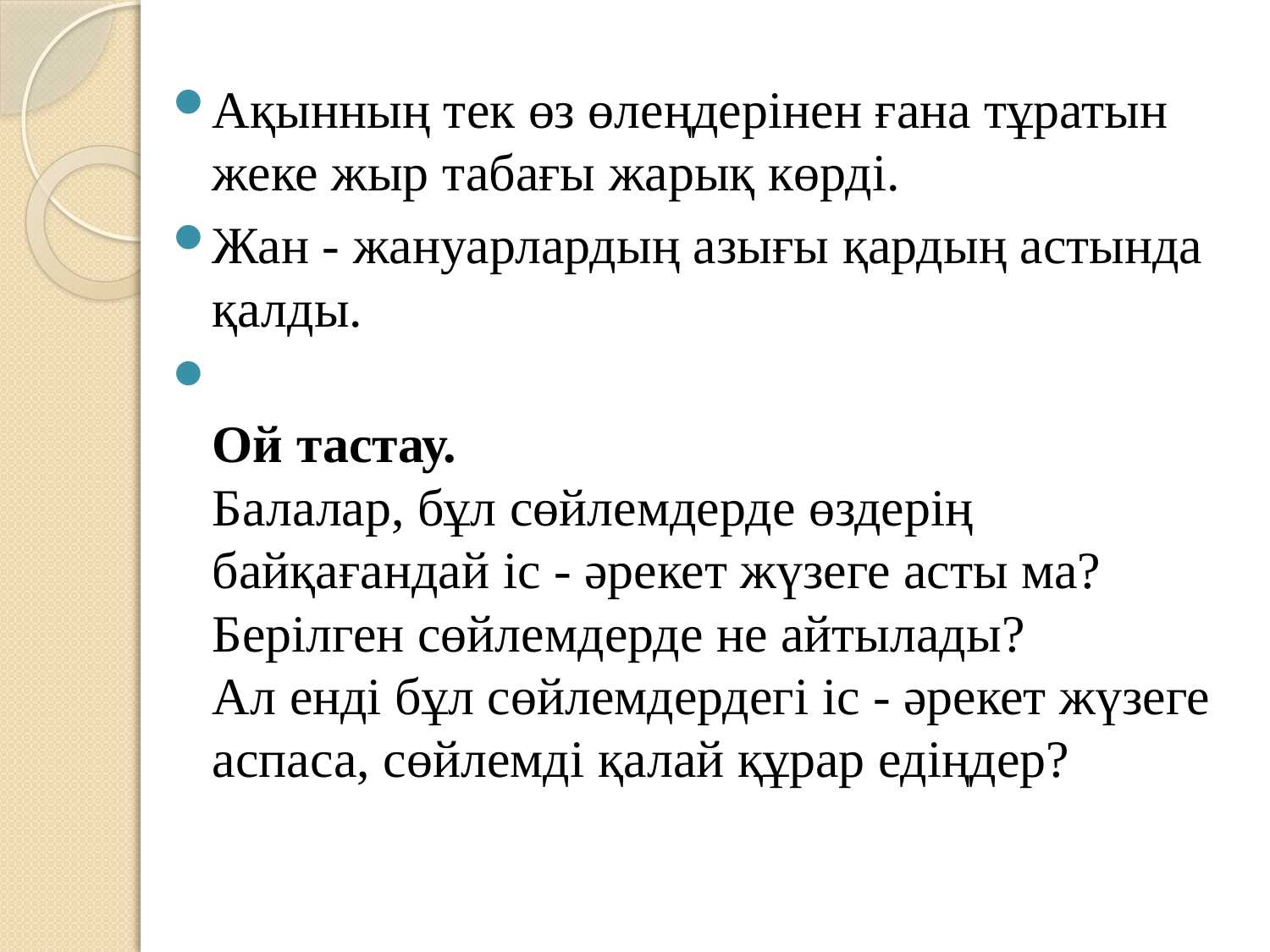

Ақынның тек өз өлеңдерінен ғана тұратын жеке жыр табағы жарық көрді.
Жан - жануарлардың азығы қардың астында қалды.
Ой тастау.
Балалар, бұл сөйлемдерде өздерің байқағандай іс - әрекет жүзеге асты ма? Берілген сөйлемдерде не айтылады?
Ал енді бұл сөйлемдердегі іс - әрекет жүзеге аспаса, сөйлемді қалай құрар едіңдер?